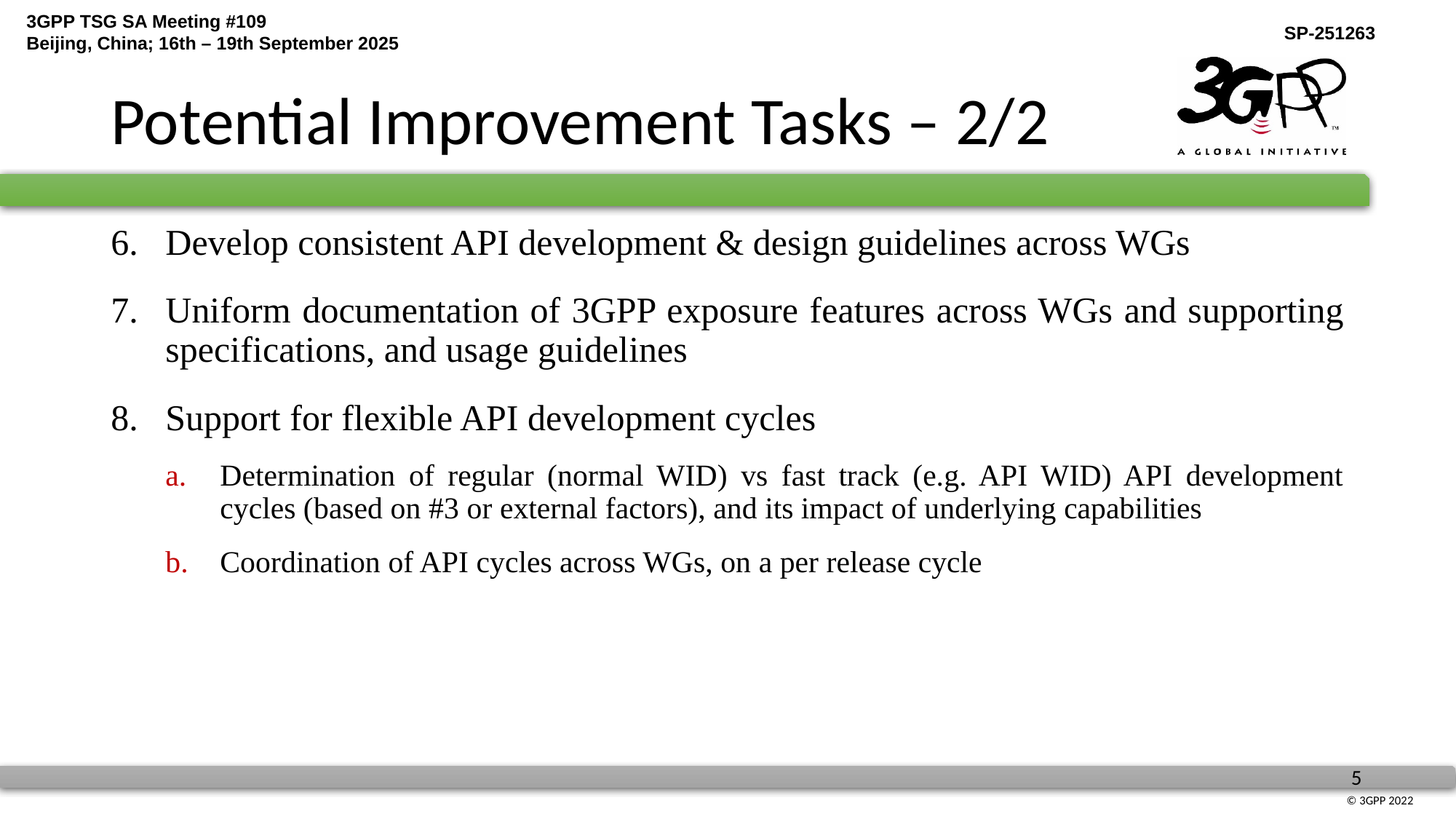

# Potential Improvement Tasks – 2/2
Develop consistent API development & design guidelines across WGs
Uniform documentation of 3GPP exposure features across WGs and supporting specifications, and usage guidelines
Support for flexible API development cycles
Determination of regular (normal WID) vs fast track (e.g. API WID) API development cycles (based on #3 or external factors), and its impact of underlying capabilities
Coordination of API cycles across WGs, on a per release cycle